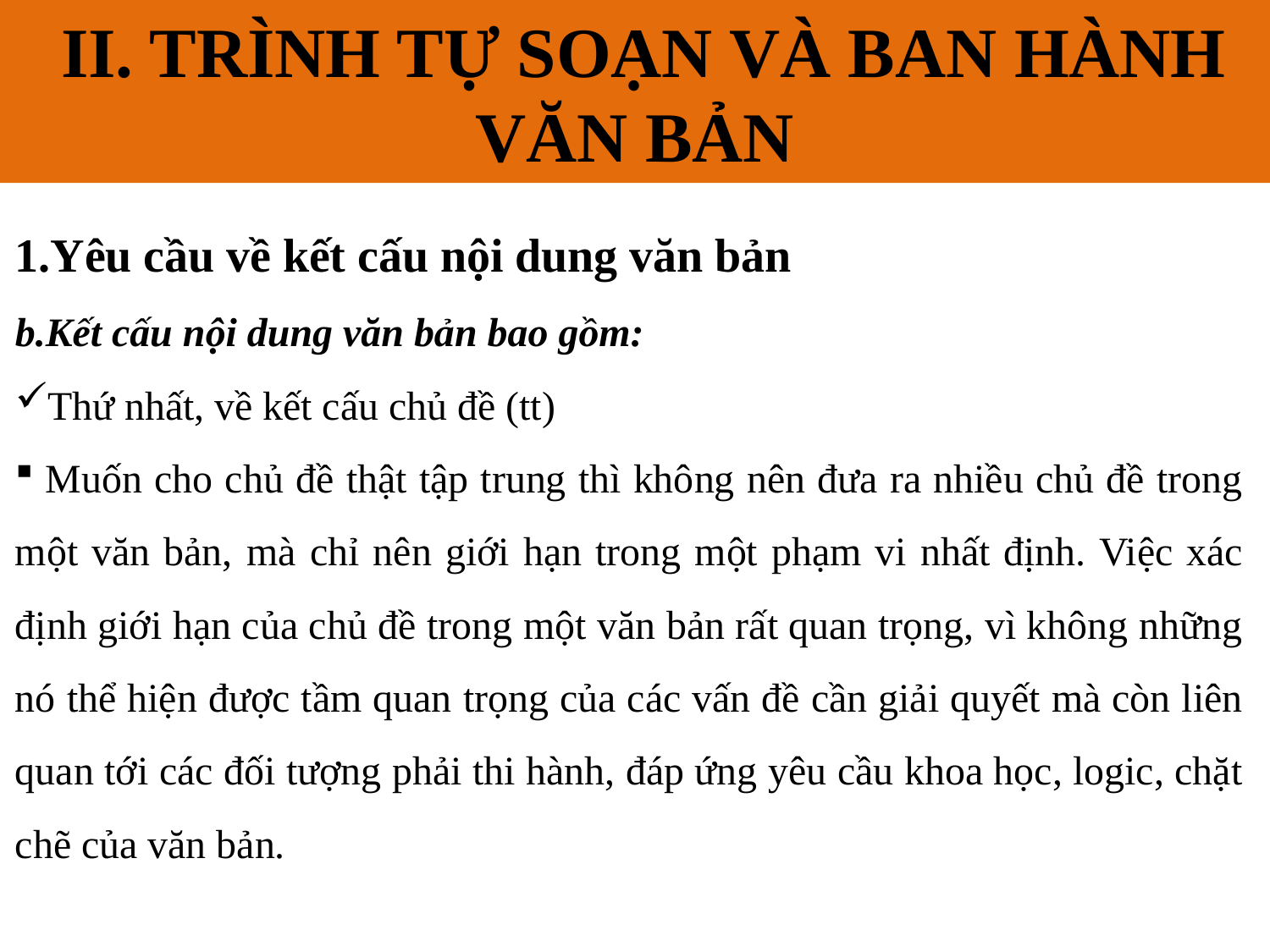

II. TRÌNH TỰ SOẠN VÀ BAN HÀNH VĂN BẢN
# II. QUY TRÌNH XÂY DỰNG VÀ BAN HÀNH VĂN BẢN
1.Yêu cầu về kết cấu nội dung văn bản
b.Kết cấu nội dung văn bản bao gồm:
Thứ nhất, về kết cấu chủ đề (tt)
 Muốn cho chủ đề thật tập trung thì không nên đưa ra nhiều chủ đề trong một văn bản, mà chỉ nên giới hạn trong một phạm vi nhất định. Việc xác định giới hạn của chủ đề trong một văn bản rất quan trọng, vì không những nó thể hiện được tầm quan trọng của các vấn đề cần giải quyết mà còn liên quan tới các đối tượng phải thi hành, đáp ứng yêu cầu khoa học, logic, chặt chẽ của văn bản.